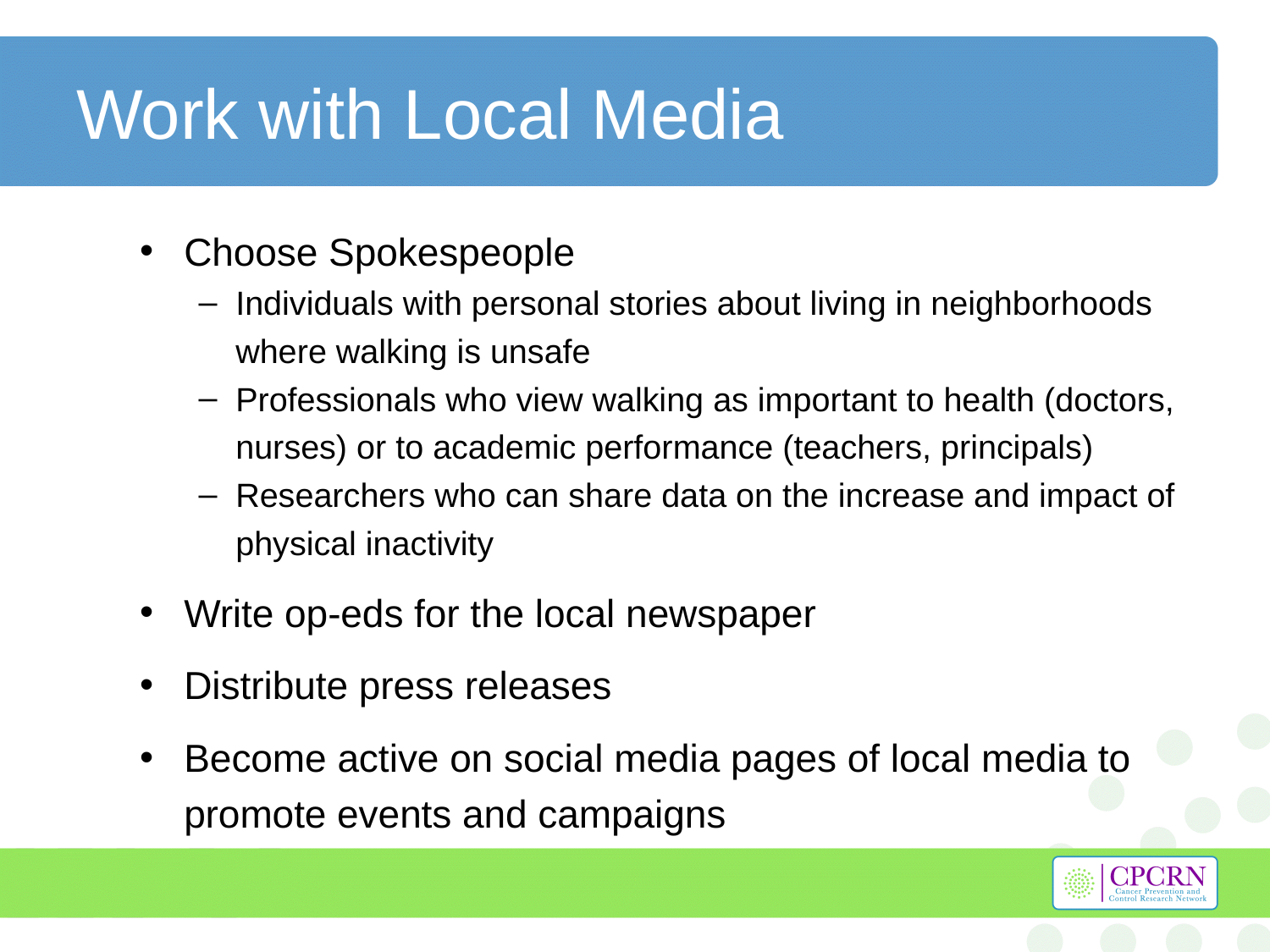

# Work with Local Media
Choose Spokespeople
Individuals with personal stories about living in neighborhoods where walking is unsafe
Professionals who view walking as important to health (doctors, nurses) or to academic performance (teachers, principals)
Researchers who can share data on the increase and impact of physical inactivity
Write op-eds for the local newspaper
Distribute press releases
Become active on social media pages of local media to promote events and campaigns